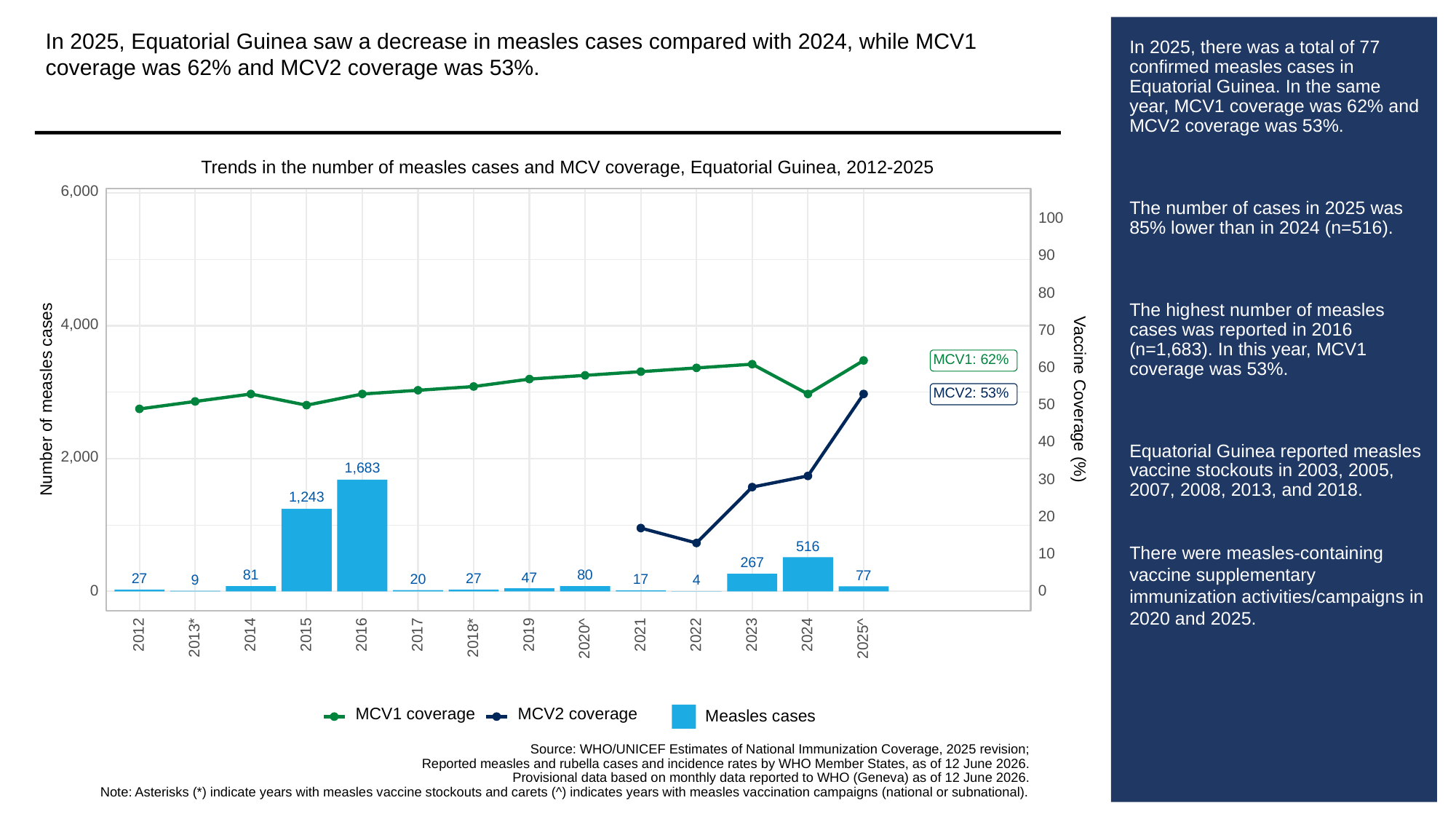

In 2025, Equatorial Guinea saw a decrease in measles cases compared with 2024, while MCV1 coverage was 62% and MCV2 coverage was 53%.
# In 2025, there was a total of 77 confirmed measles cases in Equatorial Guinea. In the same year, MCV1 coverage was 62% and MCV2 coverage was 53%.

The number of cases in 2025 was 85% lower than in 2024 (n=516).

The highest number of measles cases was reported in 2016 (n=1,683). In this year, MCV1 coverage was 53%.

Equatorial Guinea reported measles vaccine stockouts in 2003, 2005, 2007, 2008, 2013, and 2018.

There were measles-containing vaccine supplementary immunization activities/campaigns in 2020 and 2025.

Trends in the number of measles cases and MCV coverage, Equatorial Guinea, 2012-2025
6,000

100
90

80
4,000
70

MCV1: 62%

60

MCV2: 53%

Vaccine Coverage (%)

Number of measles cases

50

40
2,000

1,683

30

1,243

20

516
10

267
81
80
77
47

27
27
20
17
9
4
0
0

2023
2012
2014
2015
2016
2017
2019
2021
2022
2024
2013*
2018*
2020^
2025^

MCV1 coverage
MCV2 coverage
Measles cases

Source: WHO/UNICEF Estimates of National Immunization Coverage, 2025 revision;
Reported measles and rubella cases and incidence rates by WHO Member States, as of 12 June 2026.
Provisional data based on monthly data reported to WHO (Geneva) as of 12 June 2026.
Note: Asterisks (*) indicate years with measles vaccine stockouts and carets (^) indicates years with measles vaccination campaigns (national or subnational).